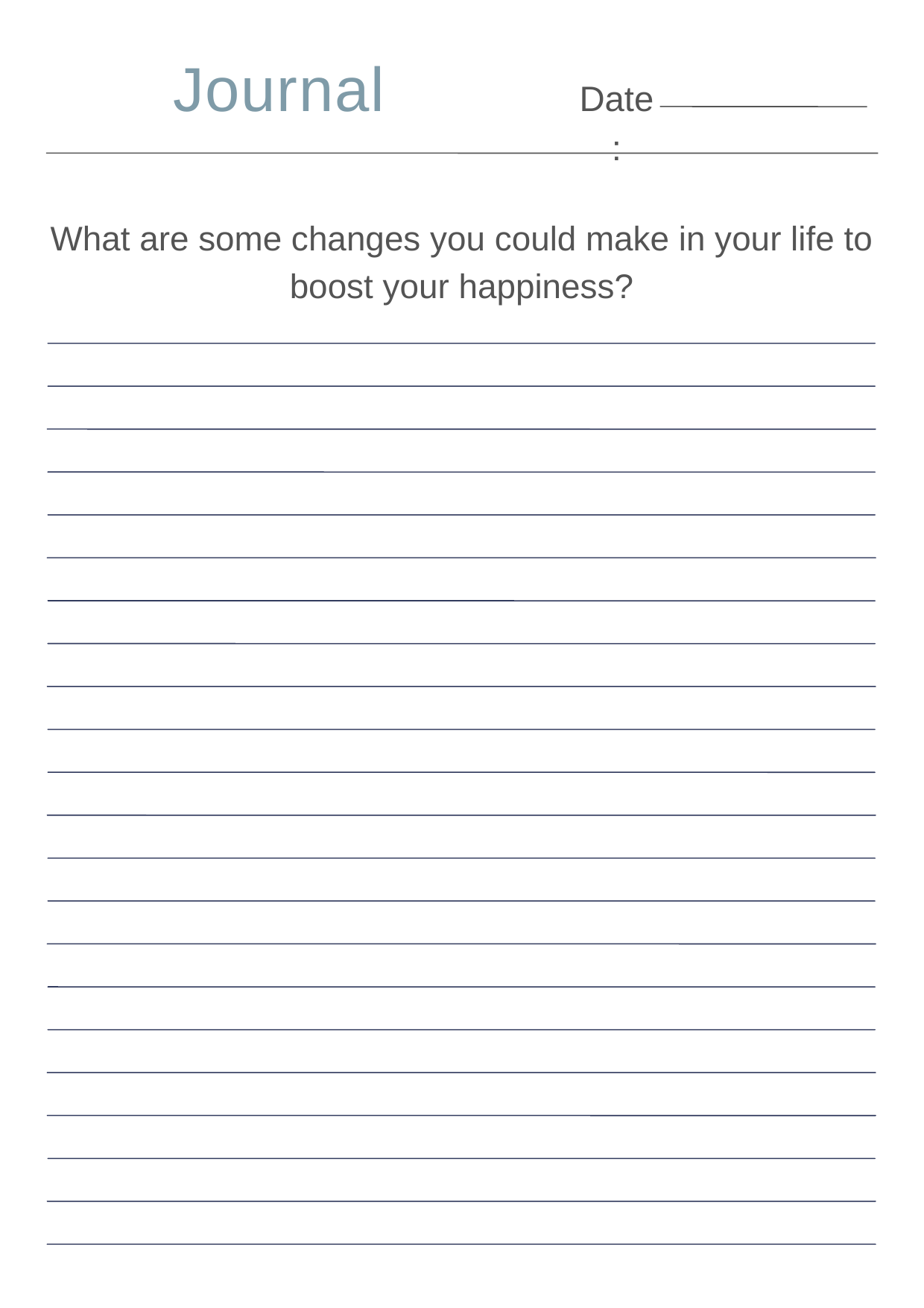

Journal
Date:

What are some changes you could make in your life to boost your happiness?